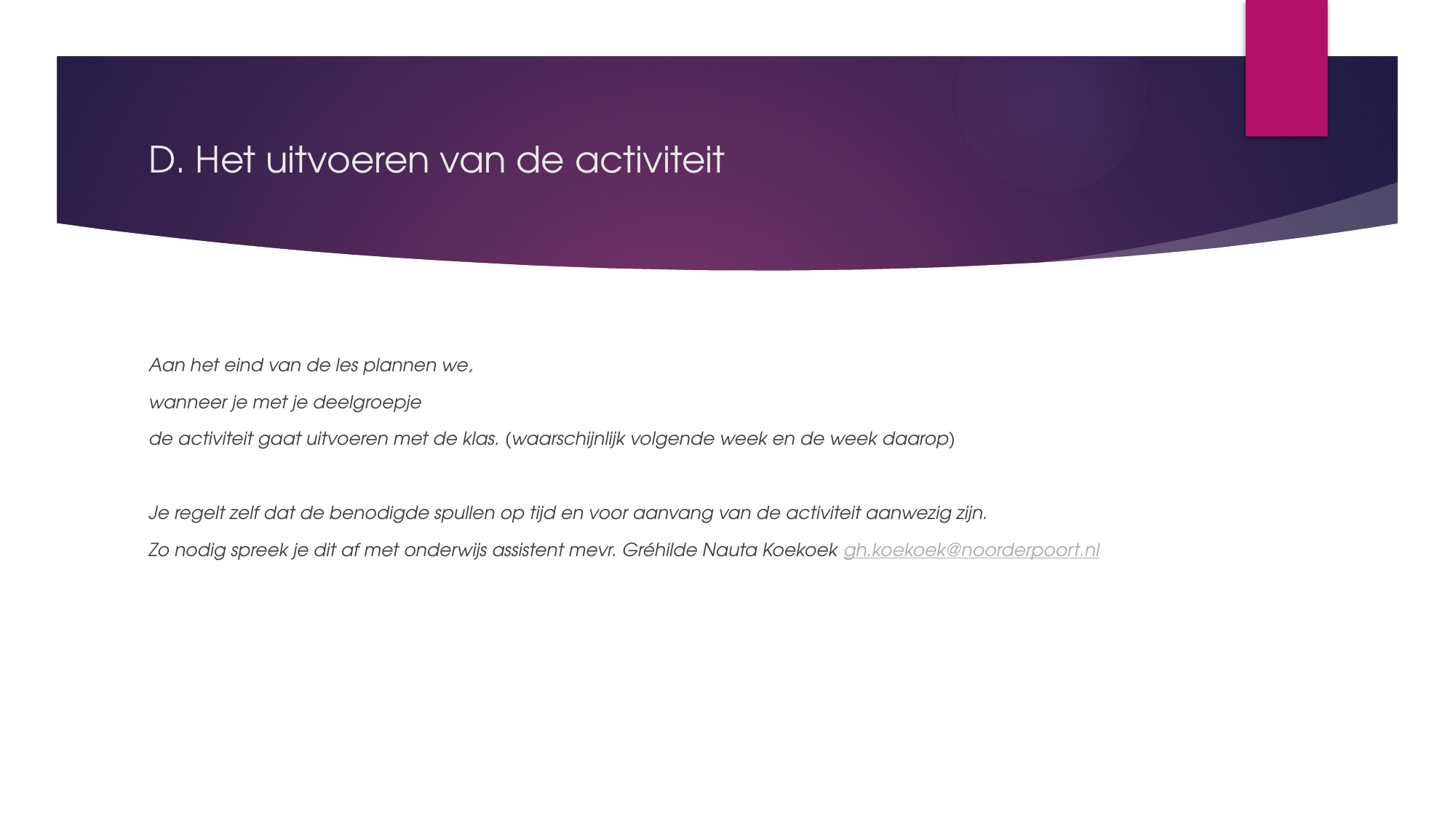

# D. Het uitvoeren van de activiteit

Aan het eind van de les plannen we,
wanneer je met je deelgroepje
de activiteit gaat uitvoeren met de klas. (waarschijnlijk volgende week en de week daarop)

Je regelt zelf dat de benodigde spullen op tijd en voor aanvang van de activiteit aanwezig zijn.
Zo nodig spreek je dit af met onderwijs assistent mevr. Gréhilde Nauta Koekoek gh.koekoek@noorderpoort.nl